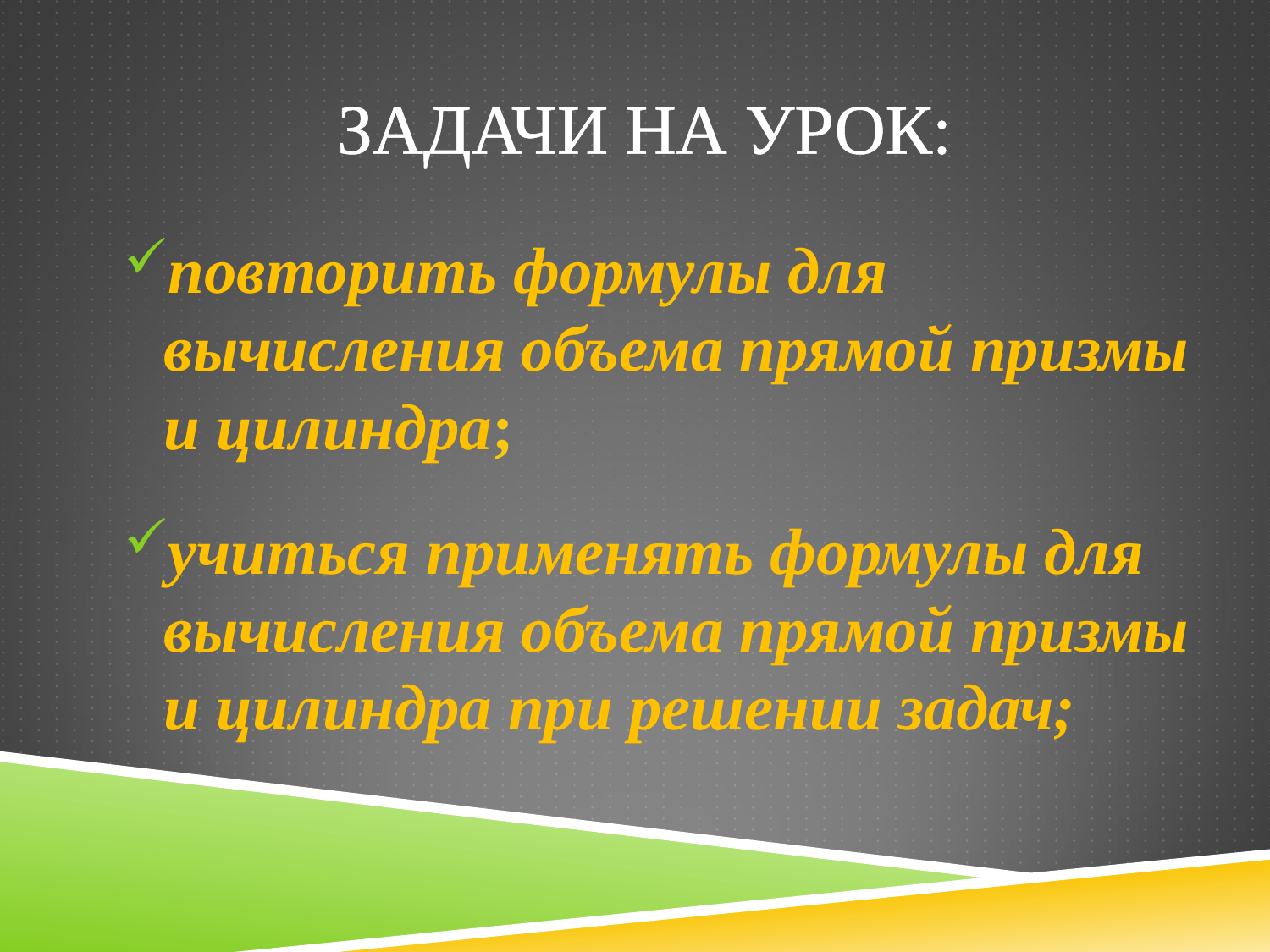

# задачи на урок:

повторить формулы для вычисления объема прямой призмы и цилиндра;

учиться применять формулы для вычисления объема прямой призмы и цилиндра при решении задач;